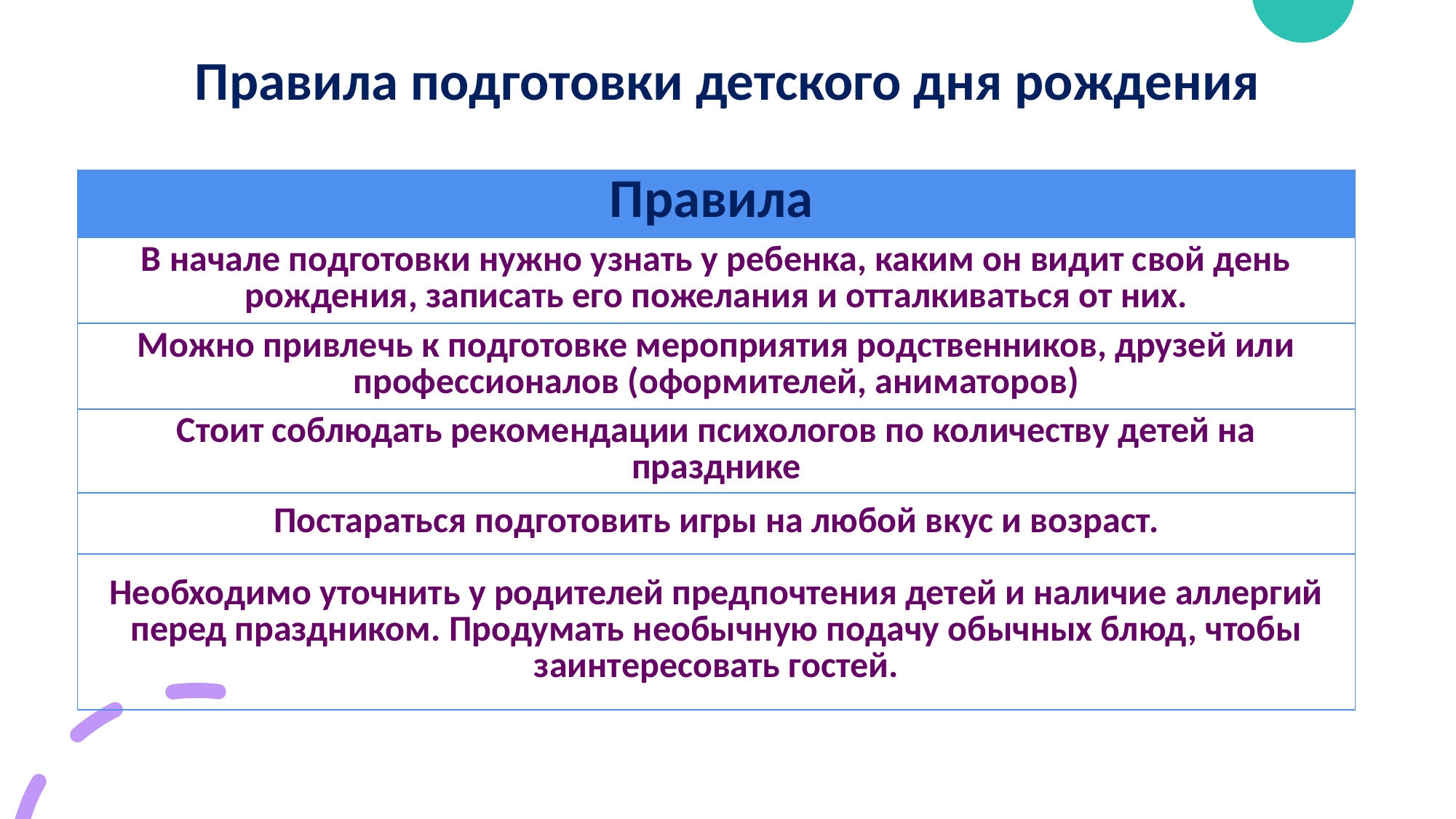

# Правила подготовки детского дня рождения
| Правила |
| --- |
| В начале подготовки нужно узнать у ребенка, каким он видит свой день рождения, записать его пожелания и отталкиваться от них. |
| Можно привлечь к подготовке мероприятия родственников, друзей или профессионалов (оформителей, аниматоров) |
| Стоит соблюдать рекомендации психологов по количеству детей на празднике |
| Постараться подготовить игры на любой вкус и возраст. |
| Необходимо уточнить у родителей предпочтения детей и наличие аллергий перед праздником. Продумать необычную подачу обычных блюд, чтобы заинтересовать гостей. |